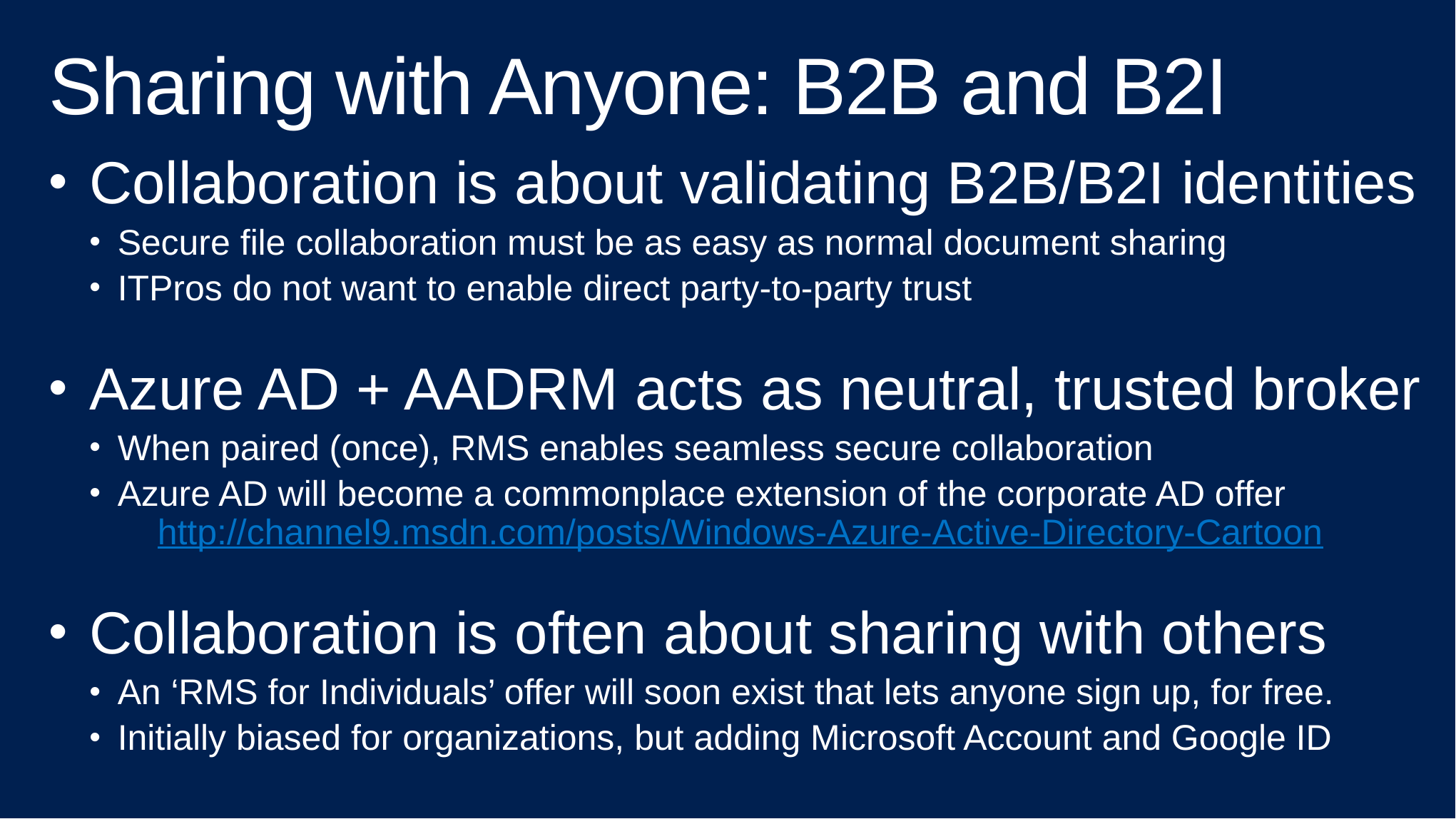

# Sharing with Anyone: B2B and B2I
Collaboration is about validating B2B/B2I identities
Secure file collaboration must be as easy as normal document sharing
ITPros do not want to enable direct party-to-party trust
Azure AD + AADRM acts as neutral, trusted broker
When paired (once), RMS enables seamless secure collaboration
Azure AD will become a commonplace extension of the corporate AD offer
    http://channel9.msdn.com/posts/Windows-Azure-Active-Directory-Cartoon
Collaboration is often about sharing with others
An ‘RMS for Individuals’ offer will soon exist that lets anyone sign up, for free.
Initially biased for organizations, but adding Microsoft Account and Google ID